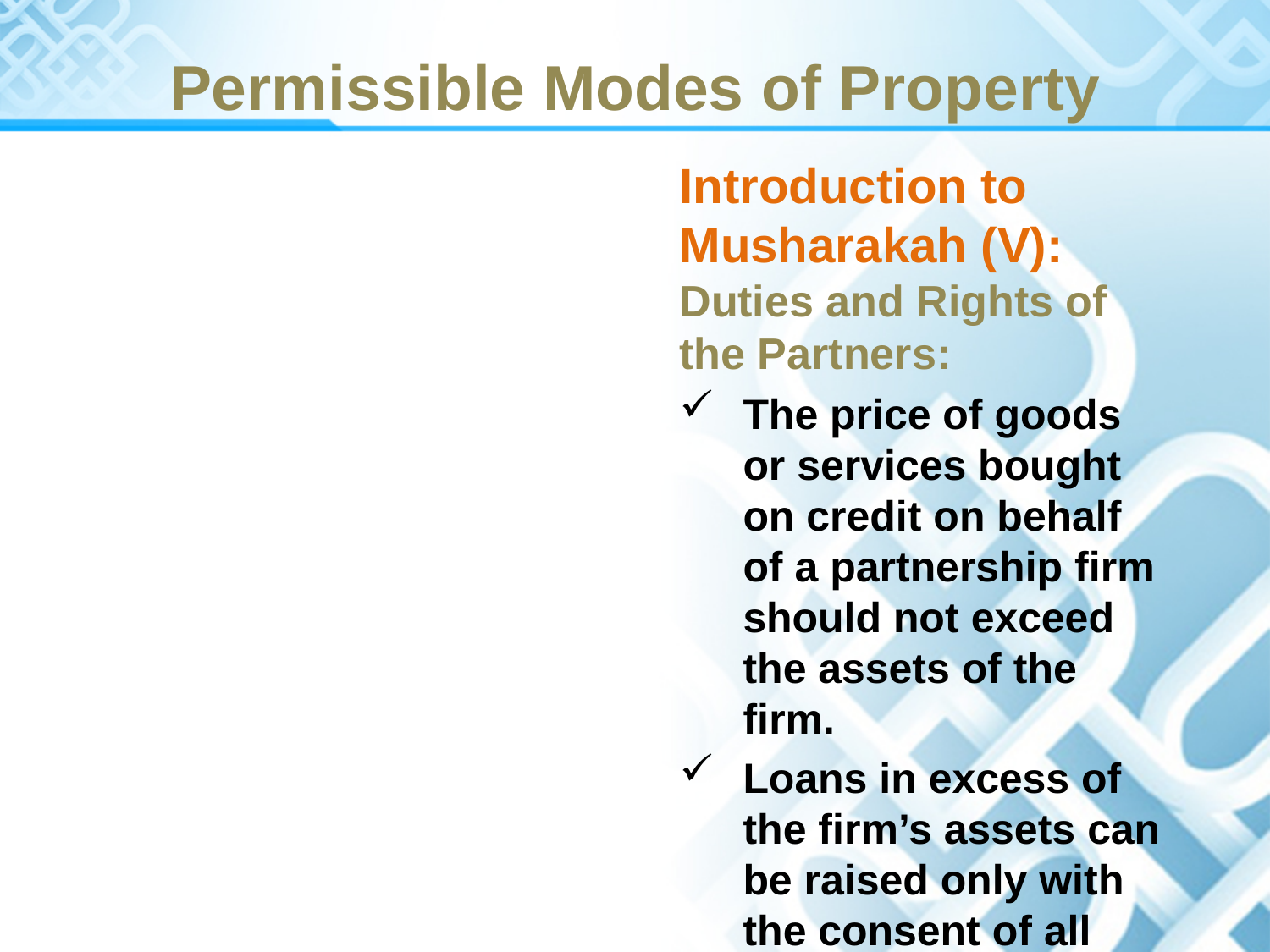

Permissible Modes of Property
Introduction to Musharakah (V): Duties and Rights of the Partners:
The price of goods or services bought on credit on behalf of a partnership firm should not exceed the assets of the firm.
Loans in excess of the firm’s assets can be raised only with the consent of all partners.